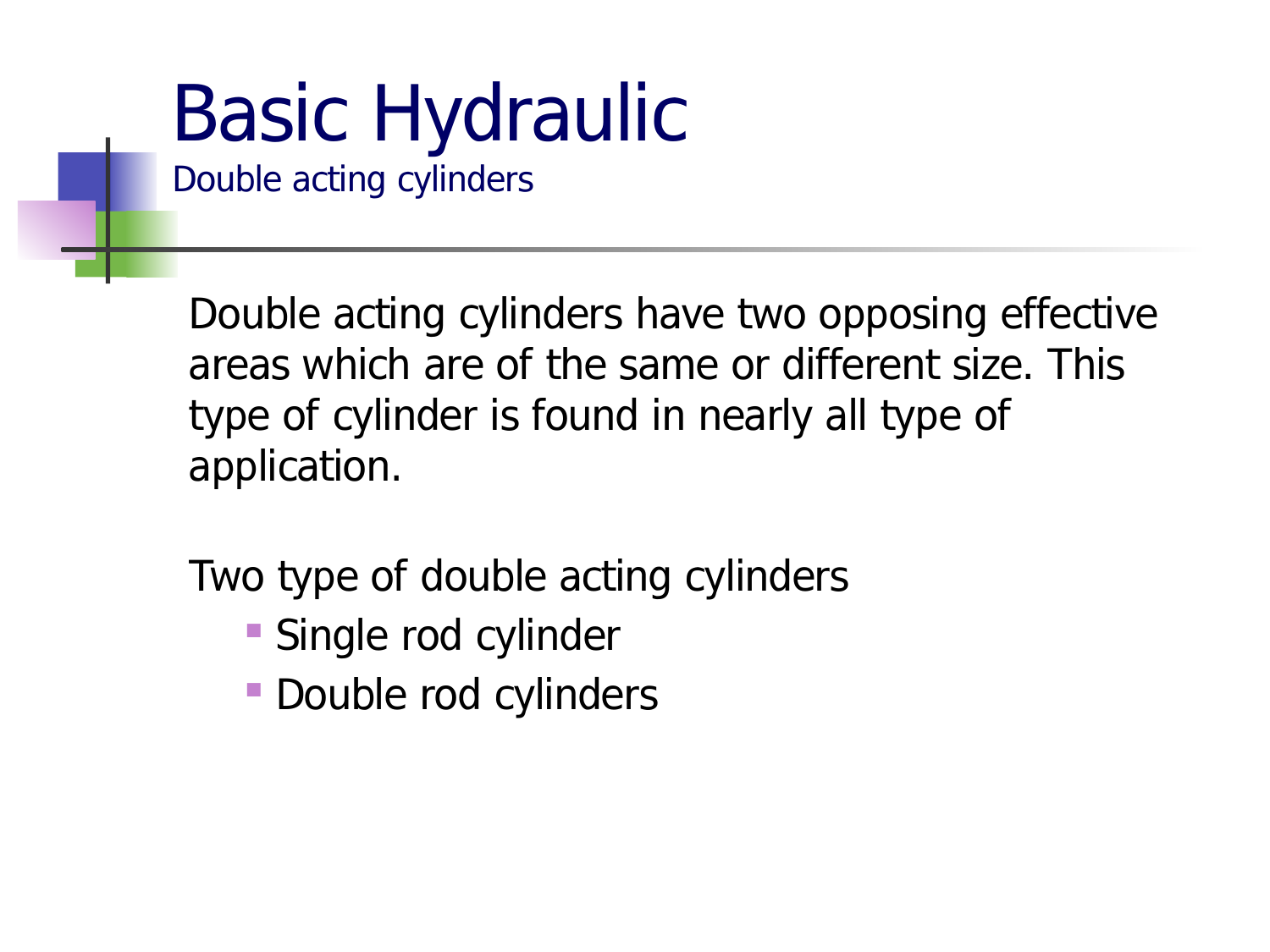

# Basic Hydraulic Double acting cylinders
Double acting cylinders have two opposing effective areas which are of the same or different size. This type of cylinder is found in nearly all type of application.
Two type of double acting cylinders
 Single rod cylinder
 Double rod cylinders